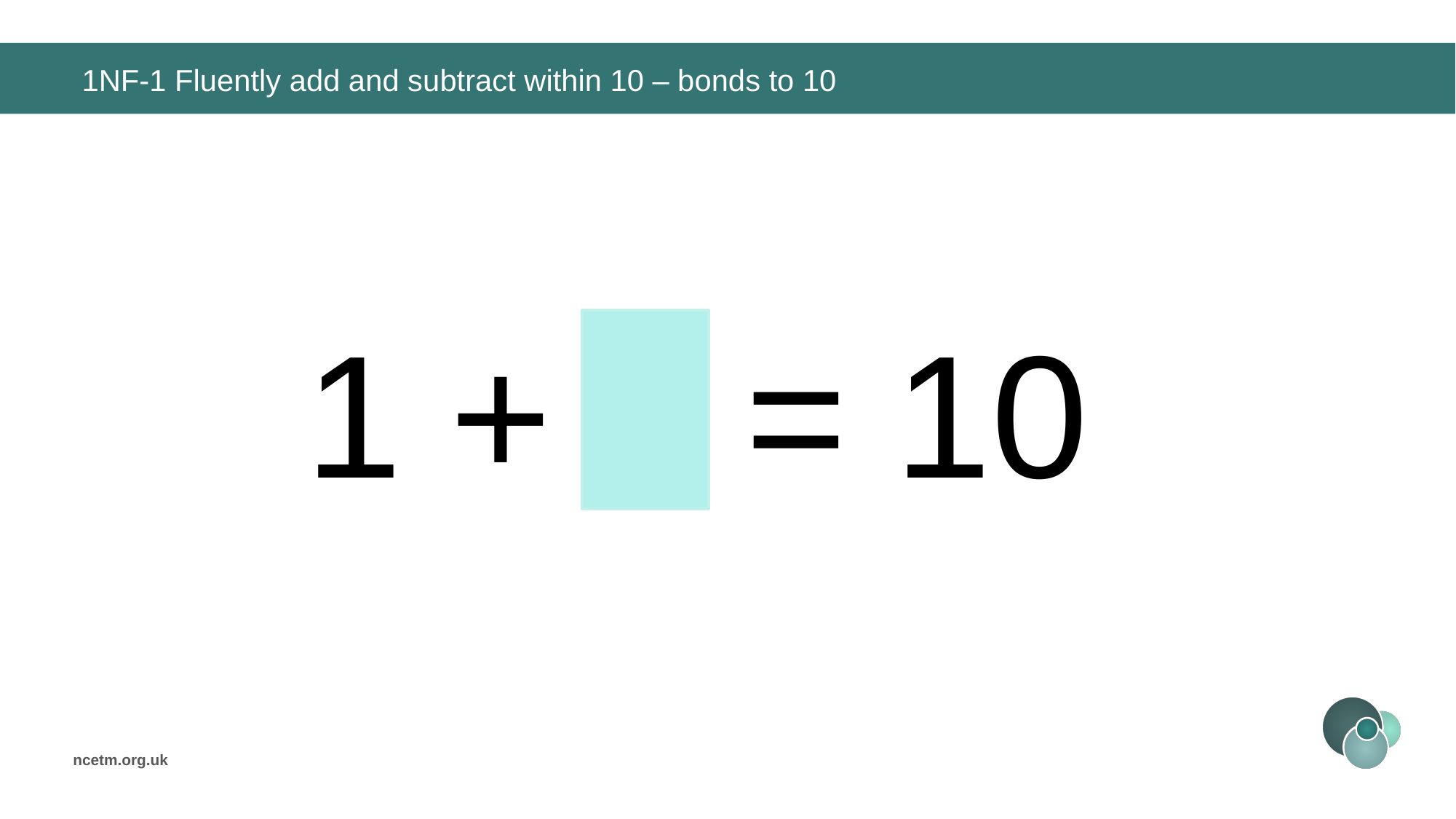

# 1NF-1 Fluently add and subtract within 10 – bonds to 10
1 + 9 =
10